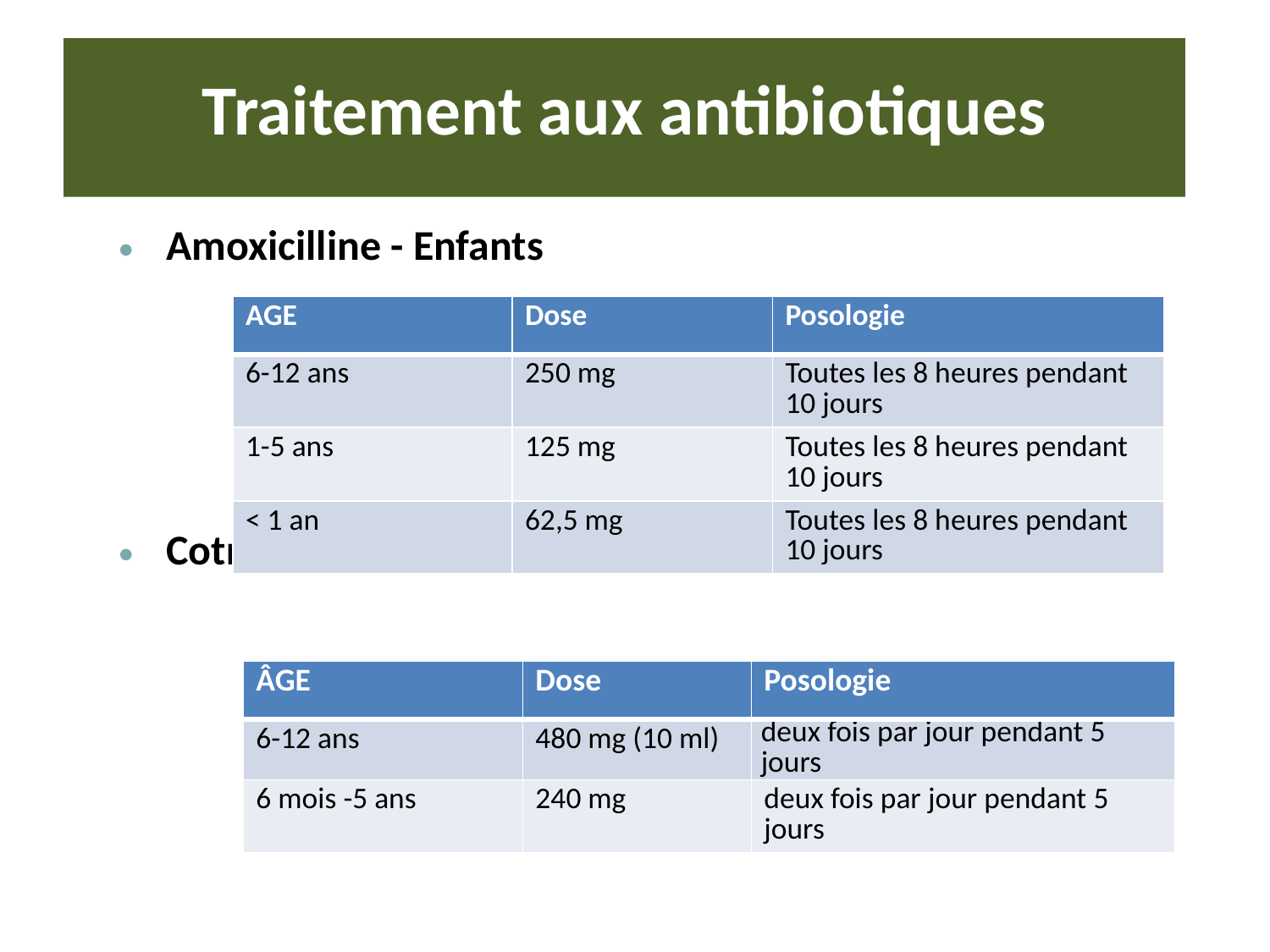

# Traitement aux antibiotiques
Amoxicilline - Enfants

Cotrimoxazole - Enfants

| AGE | Dose | Posologie |
| --- | --- | --- |
| 6-12 ans | 250 mg | Toutes les 8 heures pendant 10 jours |
| 1-5 ans | 125 mg | Toutes les 8 heures pendant 10 jours |
| < 1 an | 62,5 mg | Toutes les 8 heures pendant 10 jours |
| ÂGE | Dose | Posologie |
| --- | --- | --- |
| 6-12 ans | 480 mg (10 ml) | deux fois par jour pendant 5 jours |
| 6 mois -5 ans | 240 mg | deux fois par jour pendant 5 jours |